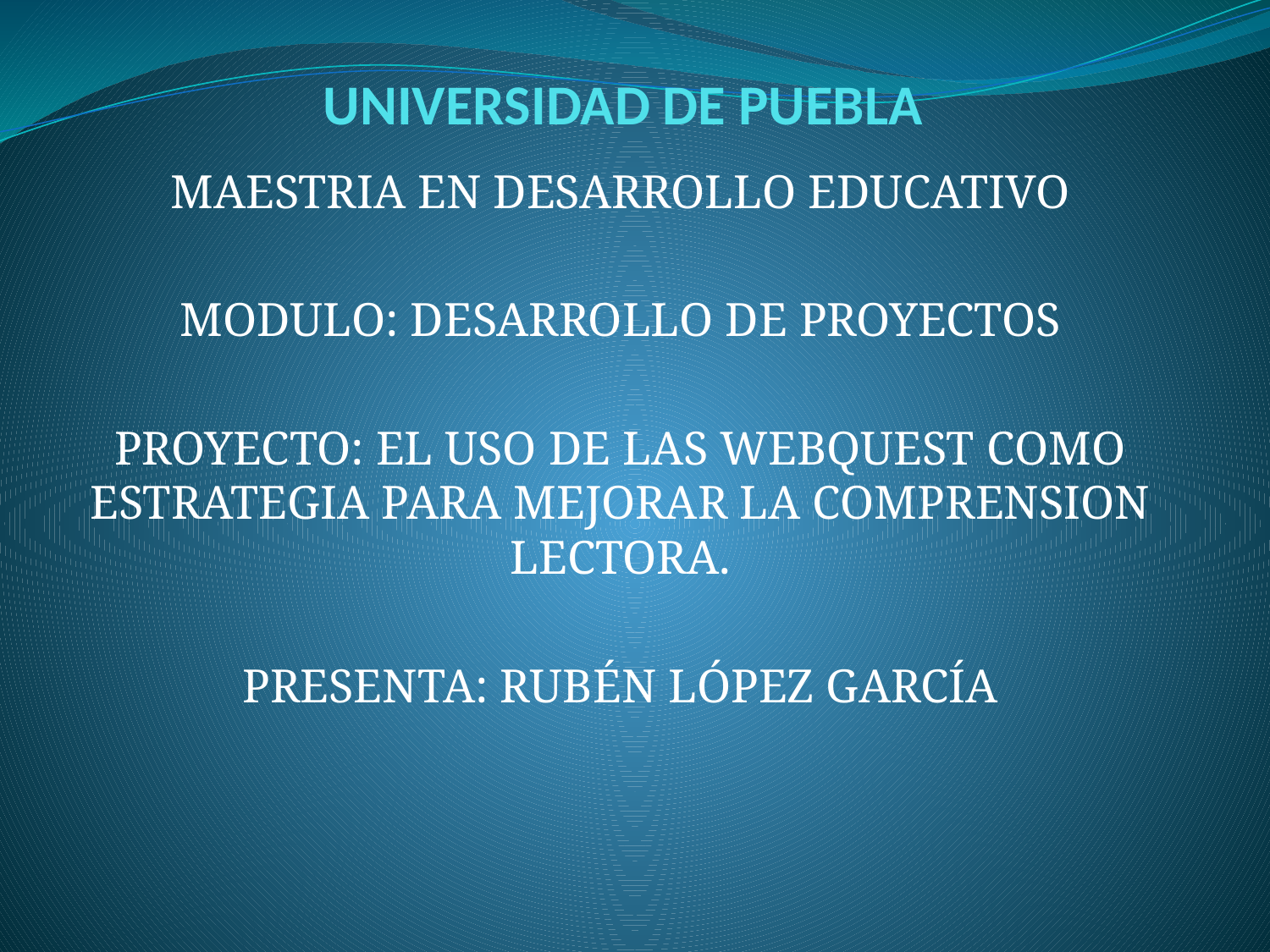

# UNIVERSIDAD DE PUEBLA
MAESTRIA EN DESARROLLO EDUCATIVO

MODULO: DESARROLLO DE PROYECTOS

PROYECTO: EL USO DE LAS WEBQUEST COMO ESTRATEGIA PARA MEJORAR LA COMPRENSION LECTORA.

PRESENTA: RUBÉN LÓPEZ GARCÍA